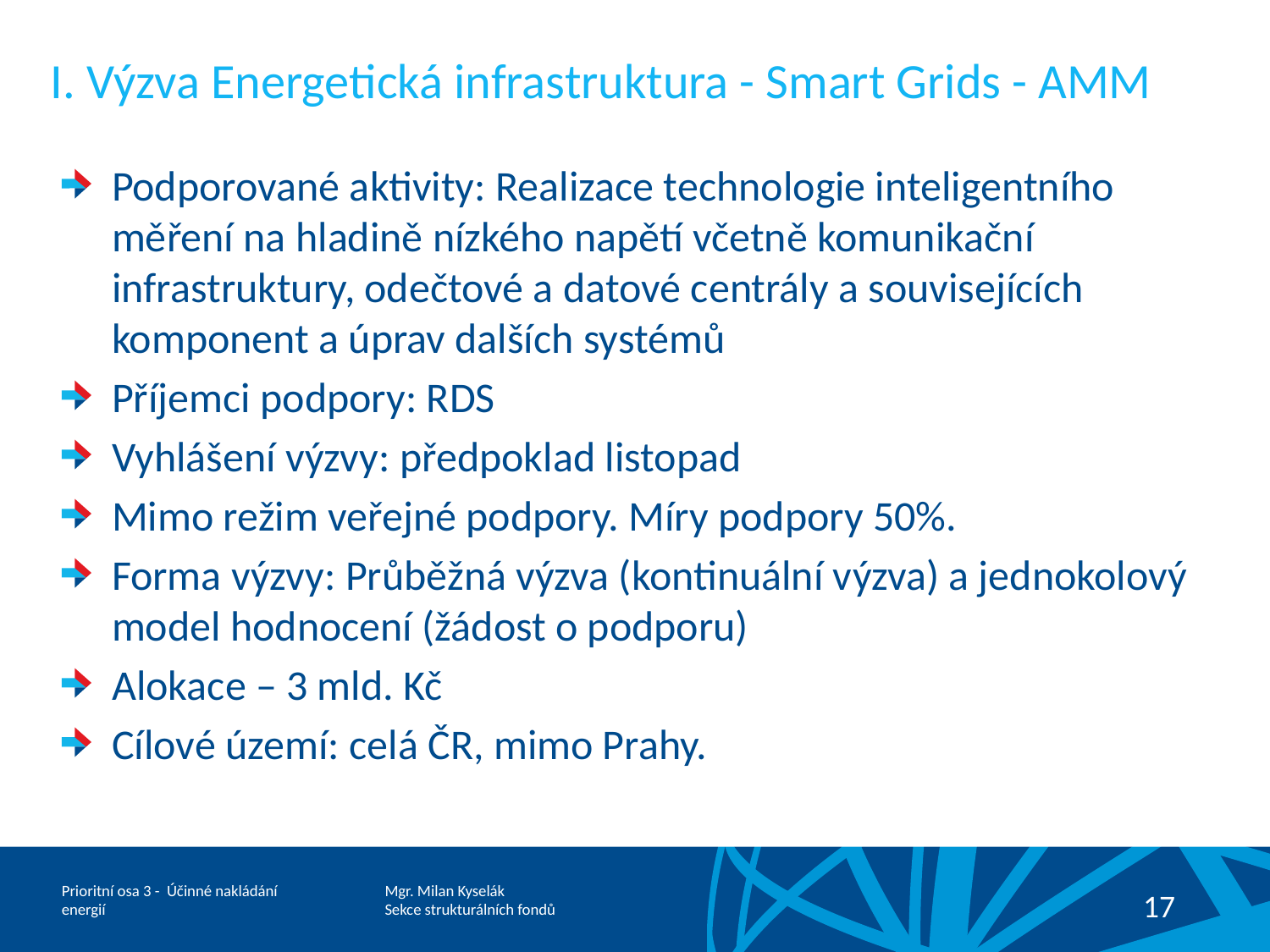

# I. Výzva Energetická infrastruktura - Smart Grids - AMM

Podporované aktivity: Realizace technologie inteligentního měření na hladině nízkého napětí včetně komunikační infrastruktury, odečtové a datové centrály a souvisejících komponent a úprav dalších systémů
Příjemci podpory: RDS
Vyhlášení výzvy: předpoklad listopad
Mimo režim veřejné podpory. Míry podpory 50%.
Forma výzvy: Průběžná výzva (kontinuální výzva) a jednokolový model hodnocení (žádost o podporu)
Alokace – 3 mld. Kč
Cílové území: celá ČR, mimo Prahy.